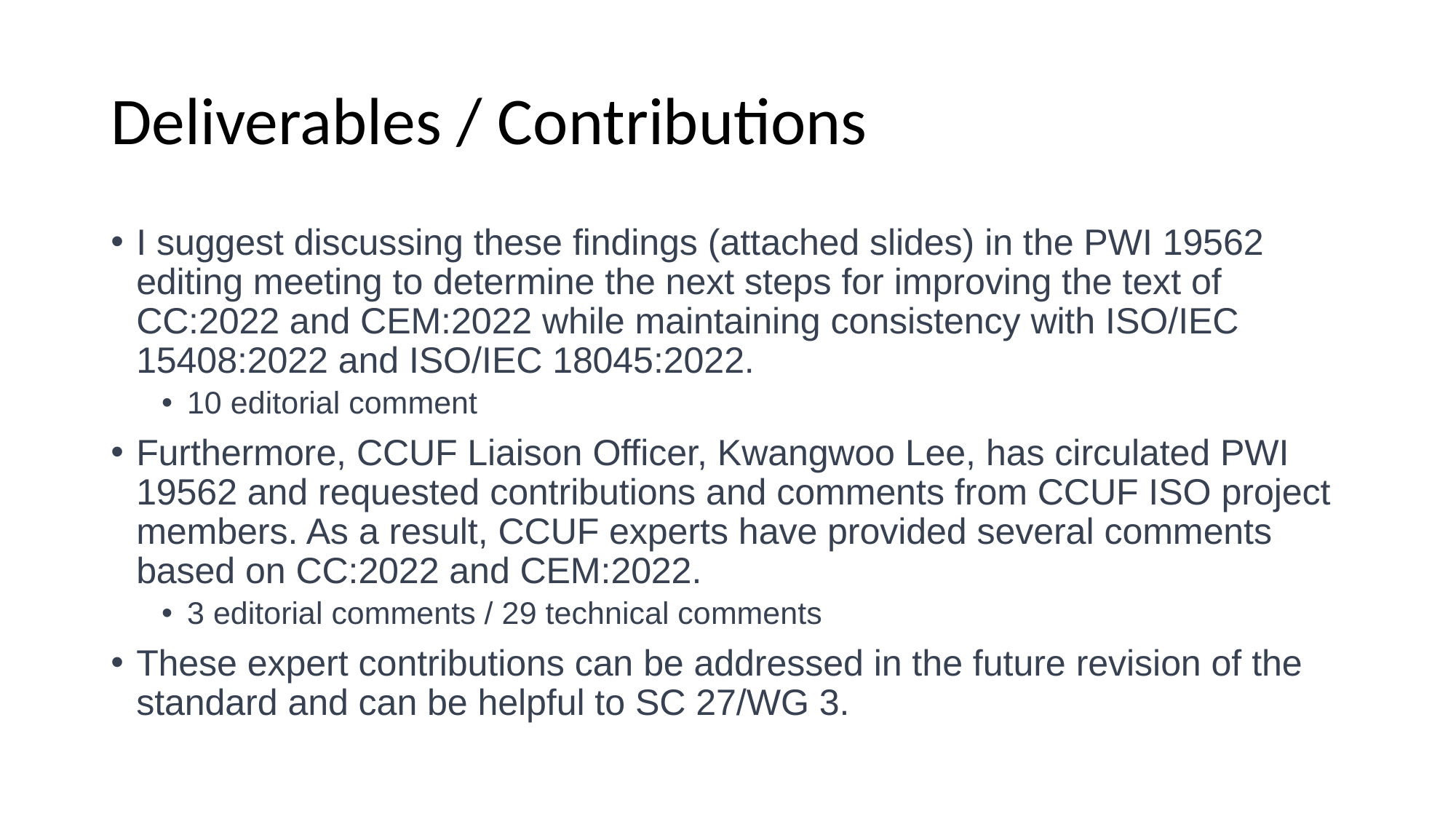

# Deliverables / Contributions
I suggest discussing these findings (attached slides) in the PWI 19562 editing meeting to determine the next steps for improving the text of CC:2022 and CEM:2022 while maintaining consistency with ISO/IEC 15408:2022 and ISO/IEC 18045:2022.
10 editorial comment
Furthermore, CCUF Liaison Officer, Kwangwoo Lee, has circulated PWI 19562 and requested contributions and comments from CCUF ISO project members. As a result, CCUF experts have provided several comments based on CC:2022 and CEM:2022.
3 editorial comments / 29 technical comments
These expert contributions can be addressed in the future revision of the standard and can be helpful to SC 27/WG 3.